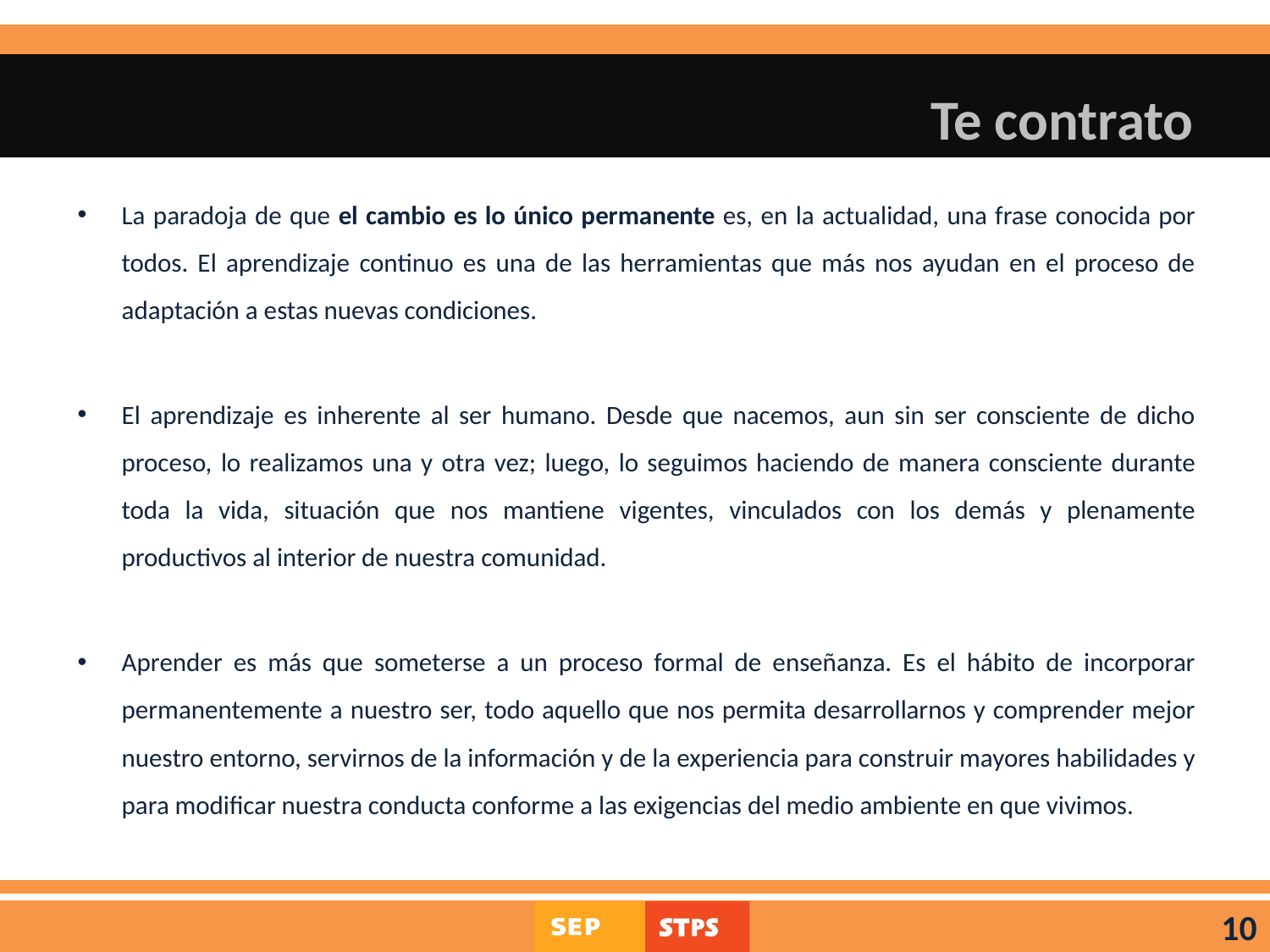

# Te contrato
La paradoja de que el cambio es lo único permanente es, en la actualidad, una frase conocida por todos. El aprendizaje continuo es una de las herramientas que más nos ayudan en el proceso de adaptación a estas nuevas condiciones.

El aprendizaje es inherente al ser humano. Desde que nacemos, aun sin ser consciente de dicho proceso, lo realizamos una y otra vez; luego, lo seguimos haciendo de manera consciente durante toda la vida, situación que nos mantiene vigentes, vinculados con los demás y plenamente productivos al interior de nuestra comunidad.

Aprender es más que someterse a un proceso formal de enseñanza. Es el hábito de incorporar permanentemente a nuestro ser, todo aquello que nos permita desarrollarnos y comprender mejor nuestro entorno, servirnos de la información y de la experiencia para construir mayores habilidades y para modificar nuestra conducta conforme a las exigencias del medio ambiente en que vivimos.

10